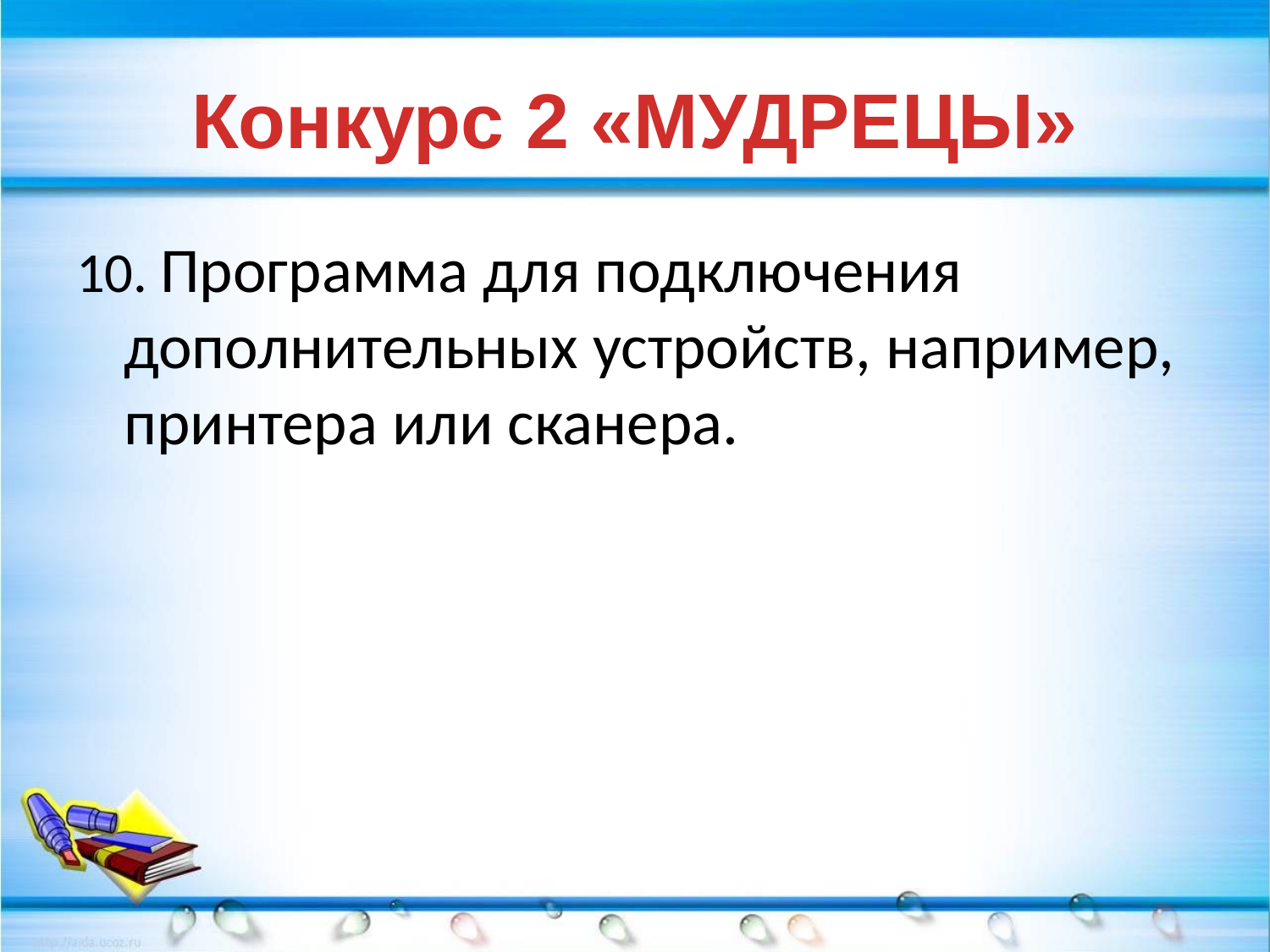

# Конкурс 2 «МУДРЕЦЫ»
10. Программа для подключения дополнительных устройств, например, принтера или сканера.